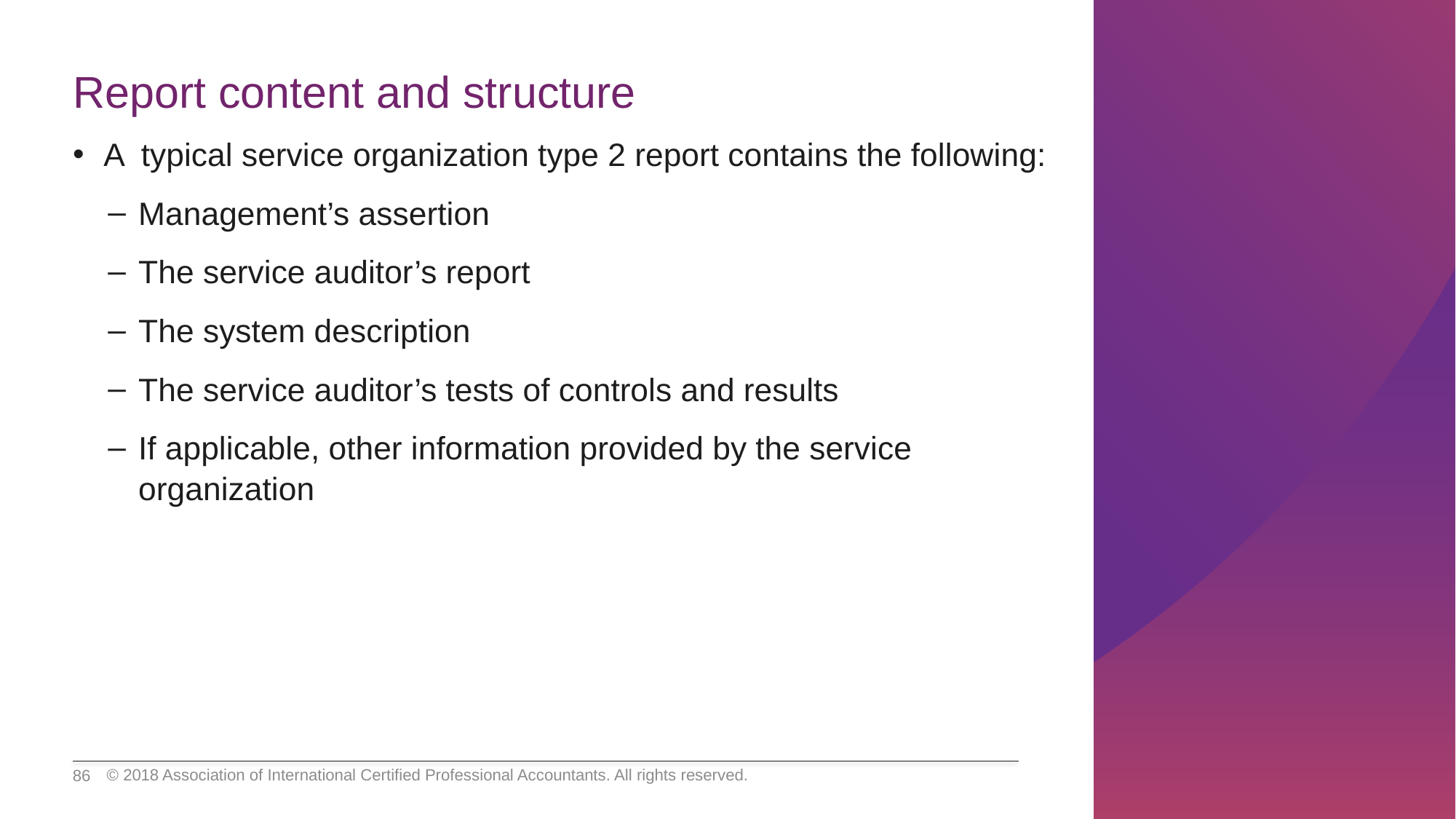

# Report content and structure
A  typical service organization type 2 report contains the following:
Management’s assertion
The service auditor’s report
The system description
The service auditor’s tests of controls and results
If applicable, other information provided by the service organization

© 2018 Association of International Certified Professional Accountants. All rights reserved.
86